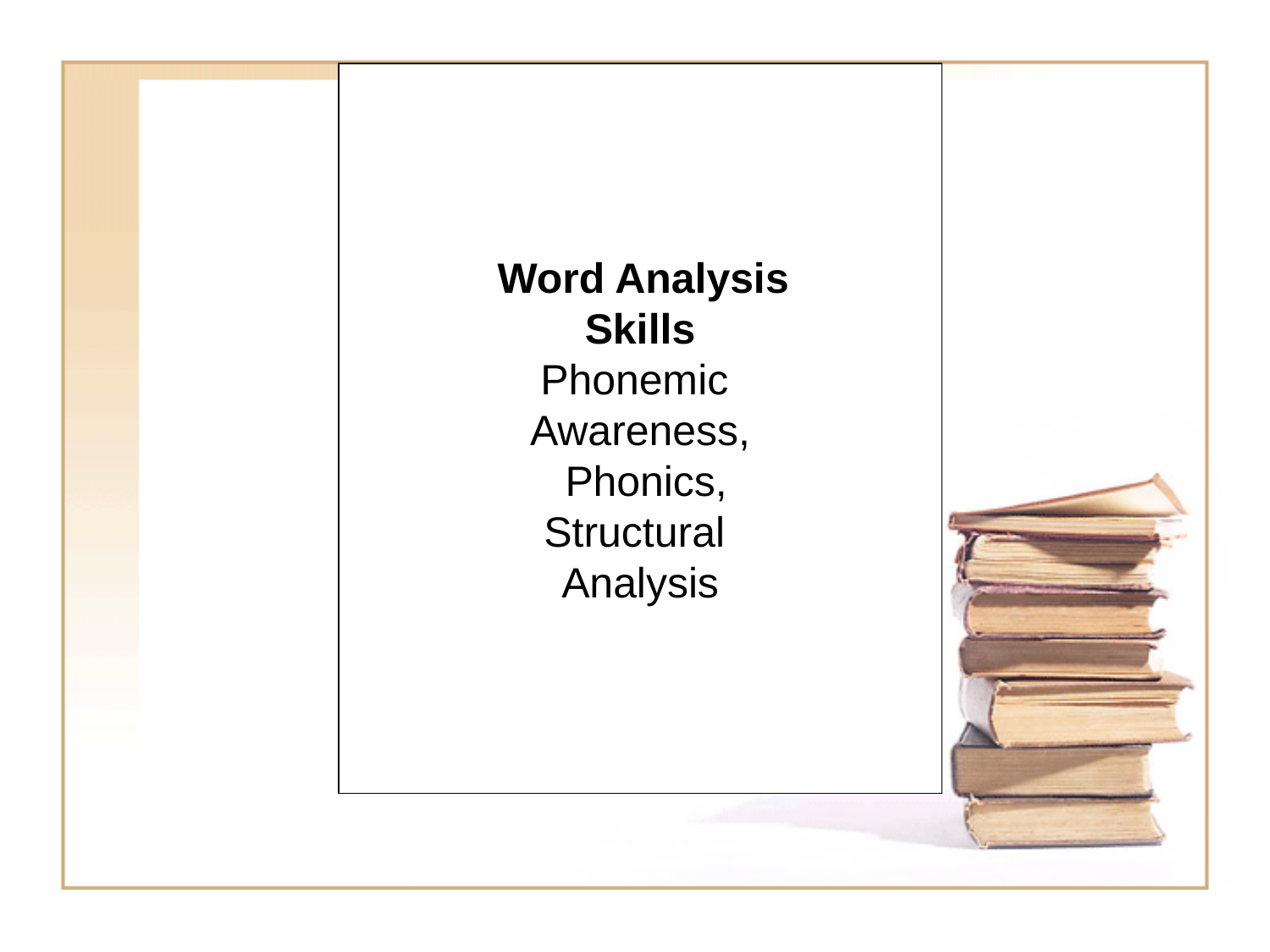

Word Analysis
Skills
Phonemic
Awareness,
 Phonics,
Structural
Analysis